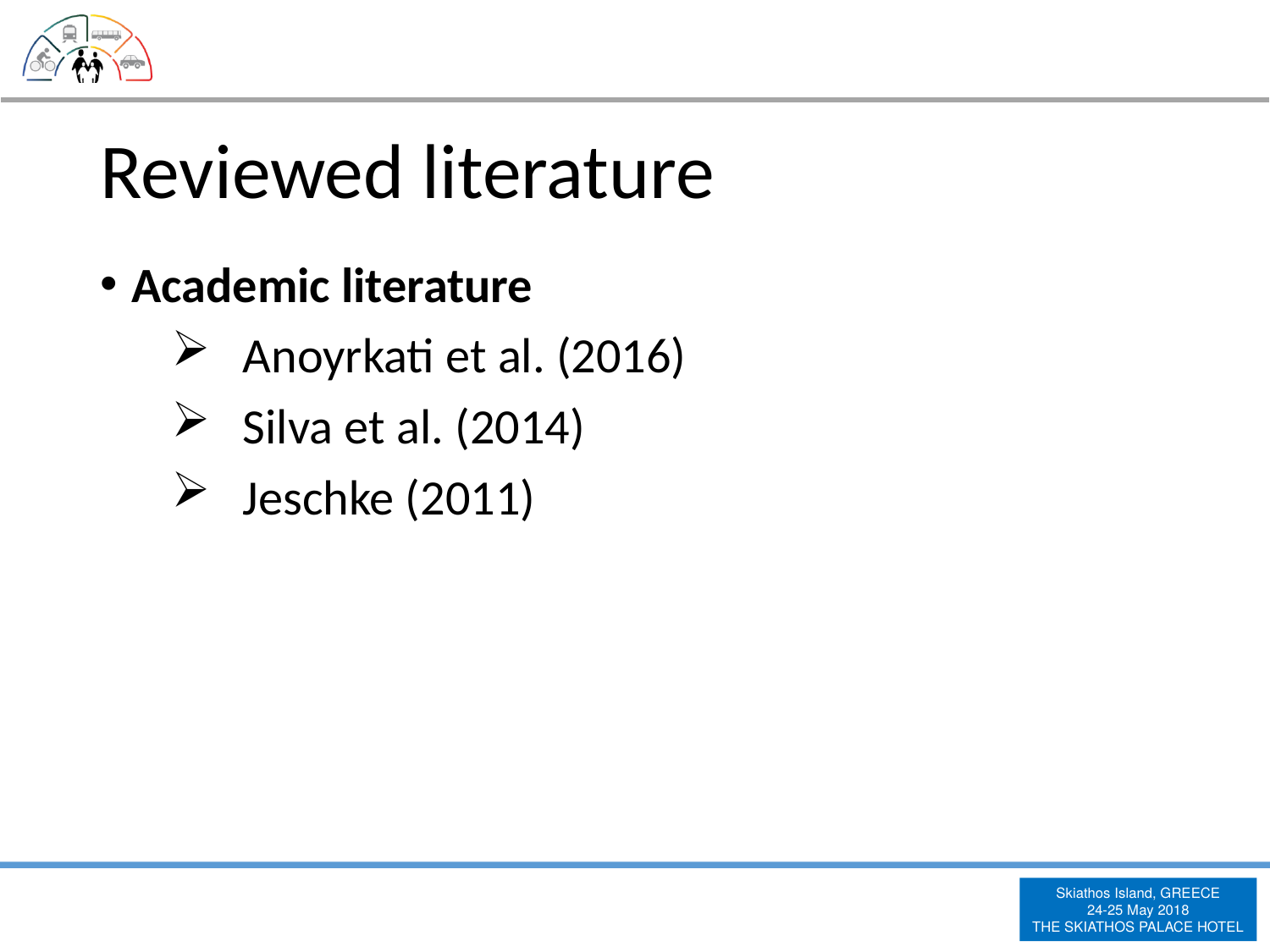

# Reviewed literature
Academic literature
Anoyrkati et al. (2016)
Silva et al. (2014)
Jeschke (2011)